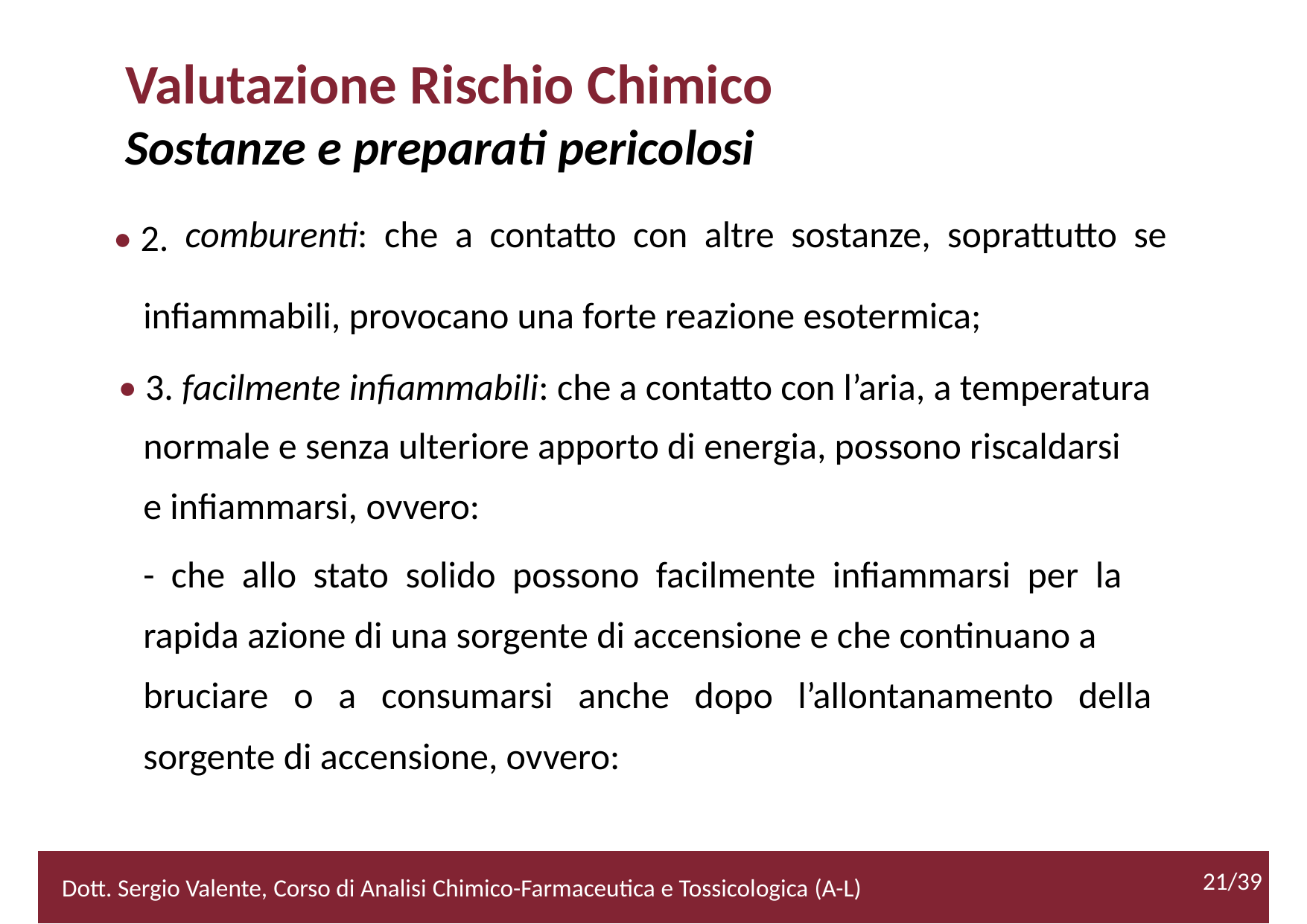

Valutazione Rischio Chimico
Sostanze e preparati pericolosi
• 2.
comburenti:  che  a  contatto  con  altre  sostanze,  soprattutto  se
		infiammabili, provocano una forte reazione esotermica;

• 3. facilmente infiammabili: che a contatto con l’aria, a temperatura

		normale e senza ulteriore apporto di energia, possono riscaldarsi

		e infiammarsi, ovvero:

		-  che  allo  stato  solido  possono  facilmente  infiammarsi  per  la

		rapida azione di una sorgente di accensione e che continuano a

		bruciare   o   a   consumarsi   anche   dopo   l’allontanamento   della

		sorgente di accensione, ovvero:)

			21/39

21/39
2/52
Dott. Sergio Valente, Corso di Analisi Chimico-Farmaceutica e Tossicologica (A-L)